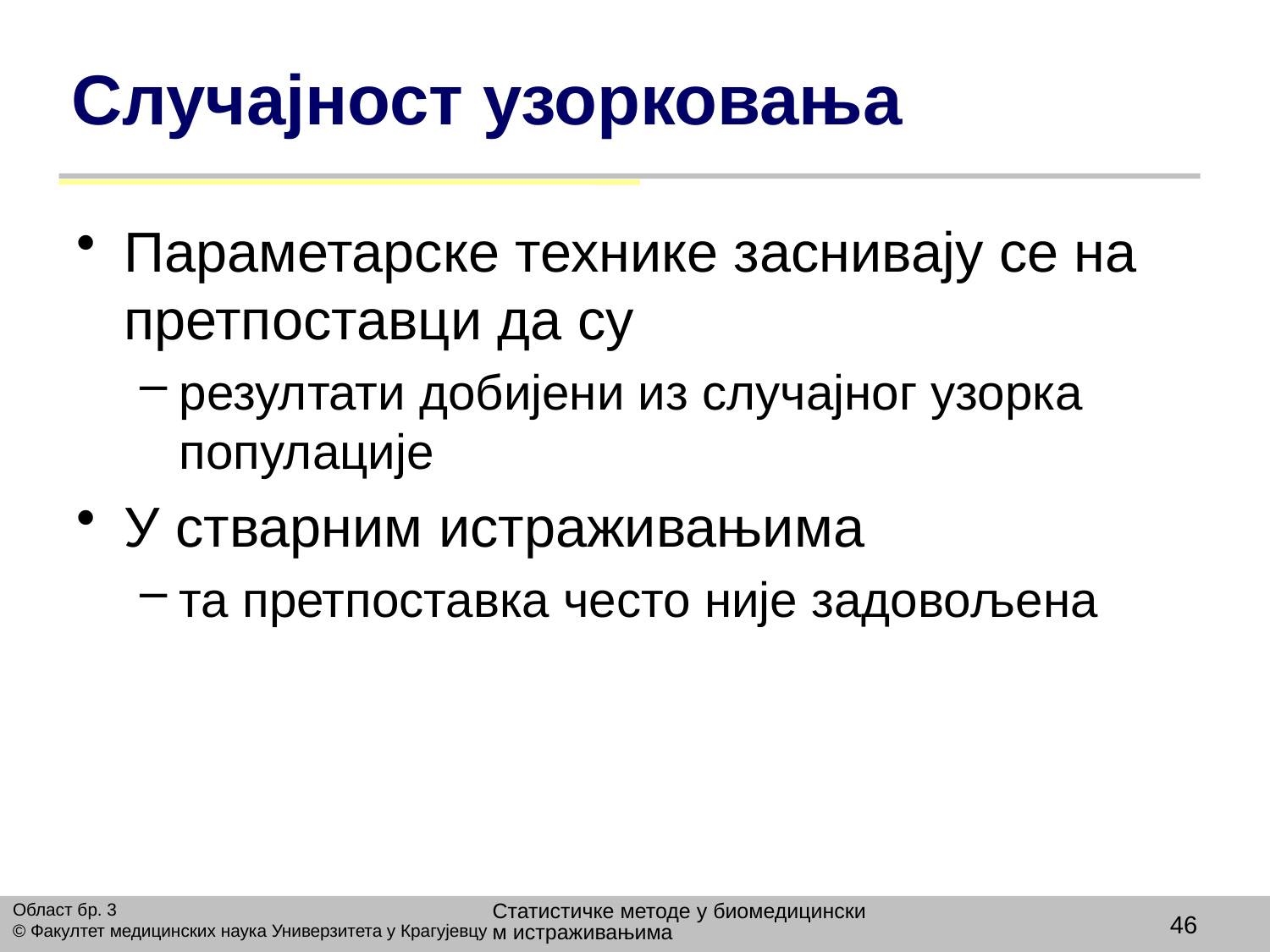

# Случајност узорковања
Параметарске технике заснивају се на претпоставци да су
резултати добијени из случајног узорка популације
У стварним истраживањима
та претпоставка често није задовољена

Статистичке методе у биомедицинским истраживањима
Област бр. 3
© Факултет медицинских наука Универзитета у Крагујевцу
46